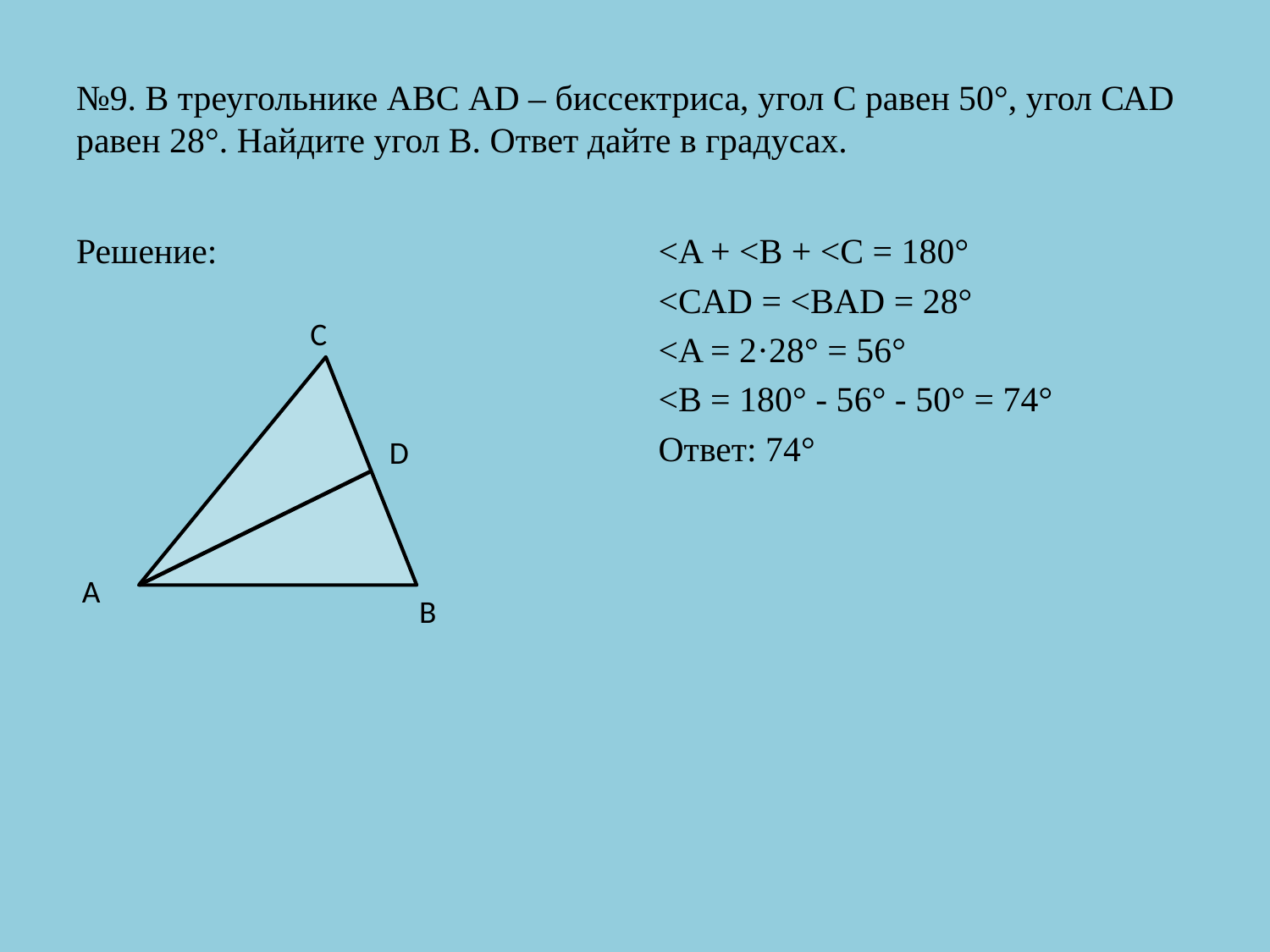

# №9. В треугольнике АВС АD – биссектриса, угол С равен 50°, угол САD равен 28°. Найдите угол В. Ответ дайте в градусах.
Решение:
<A + <B + <C = 180°
<CAD = <BAD = 28°
<A = 2·28° = 56°
<B = 180° - 56° - 50° = 74°
Ответ: 74°
С

D
А
В